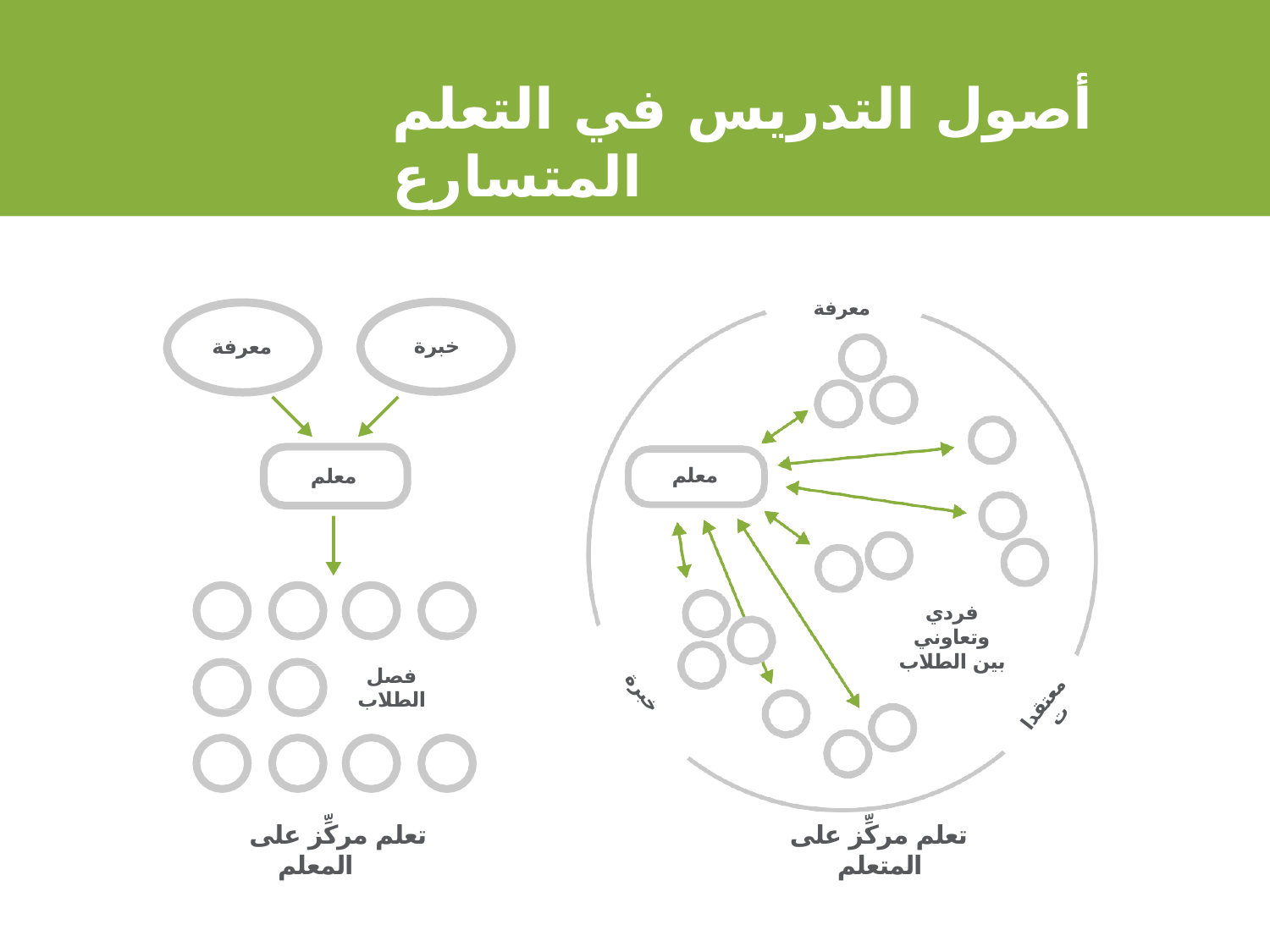

# أصول التدريس في التعلم المتسارع
معرفة

خبرة
معرفة

معلم
معلم

فردي وتعاوني بين الطلاب

فصل الطلاب
خبرة
معتقدات

تعلم مركِّز على المعلم
تعلم مركِّز على المتعلم